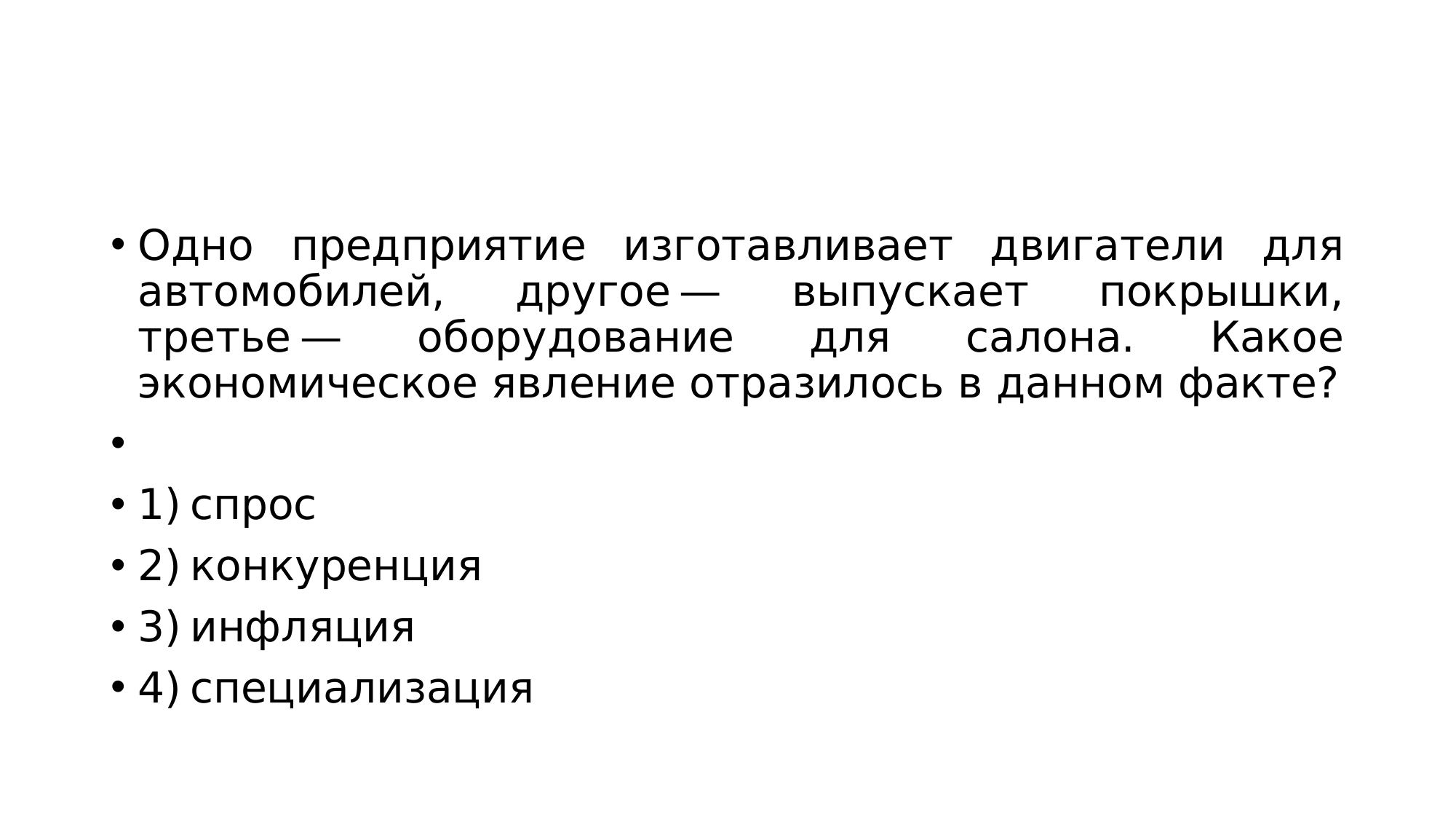

#
Одно предприятие изготавливает двигатели для автомобилей, другое — выпускает покрышки, третье — оборудование для салона. Какое экономическое явление отразилось в данном факте?

1) спрос
2) конкуренция
3) инфляция
4) специализация